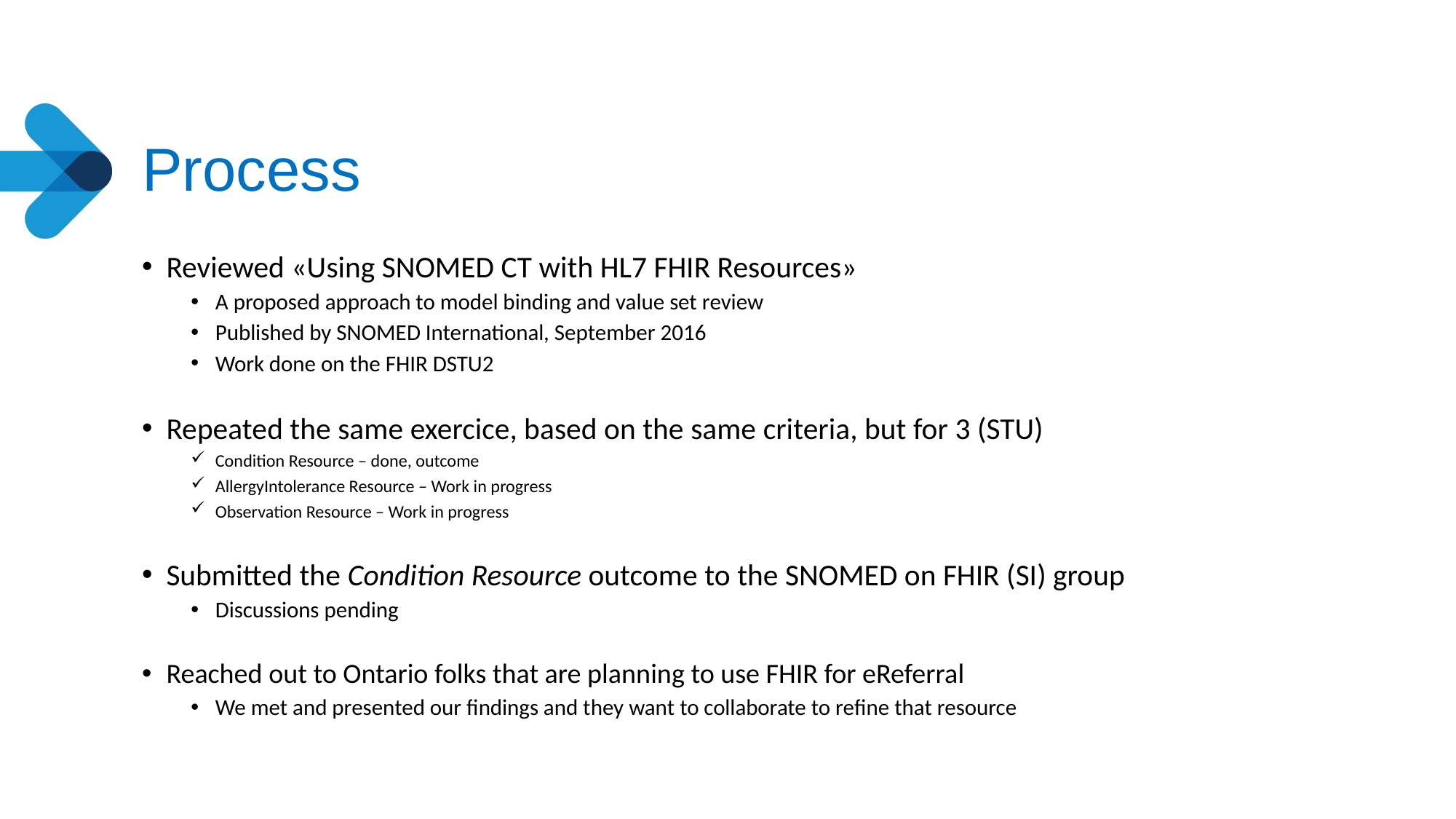

# Process
Reviewed «Using SNOMED CT with HL7 FHIR Resources»
A proposed approach to model binding and value set review
Published by SNOMED International, September 2016
Work done on the FHIR DSTU2
Repeated the same exercice, based on the same criteria, but for 3 (STU)
Condition Resource – done, outcome
AllergyIntolerance Resource – Work in progress
Observation Resource – Work in progress

Submitted the Condition Resource outcome to the SNOMED on FHIR (SI) group
Discussions pending
Reached out to Ontario folks that are planning to use FHIR for eReferral
We met and presented our findings and they want to collaborate to refine that resource